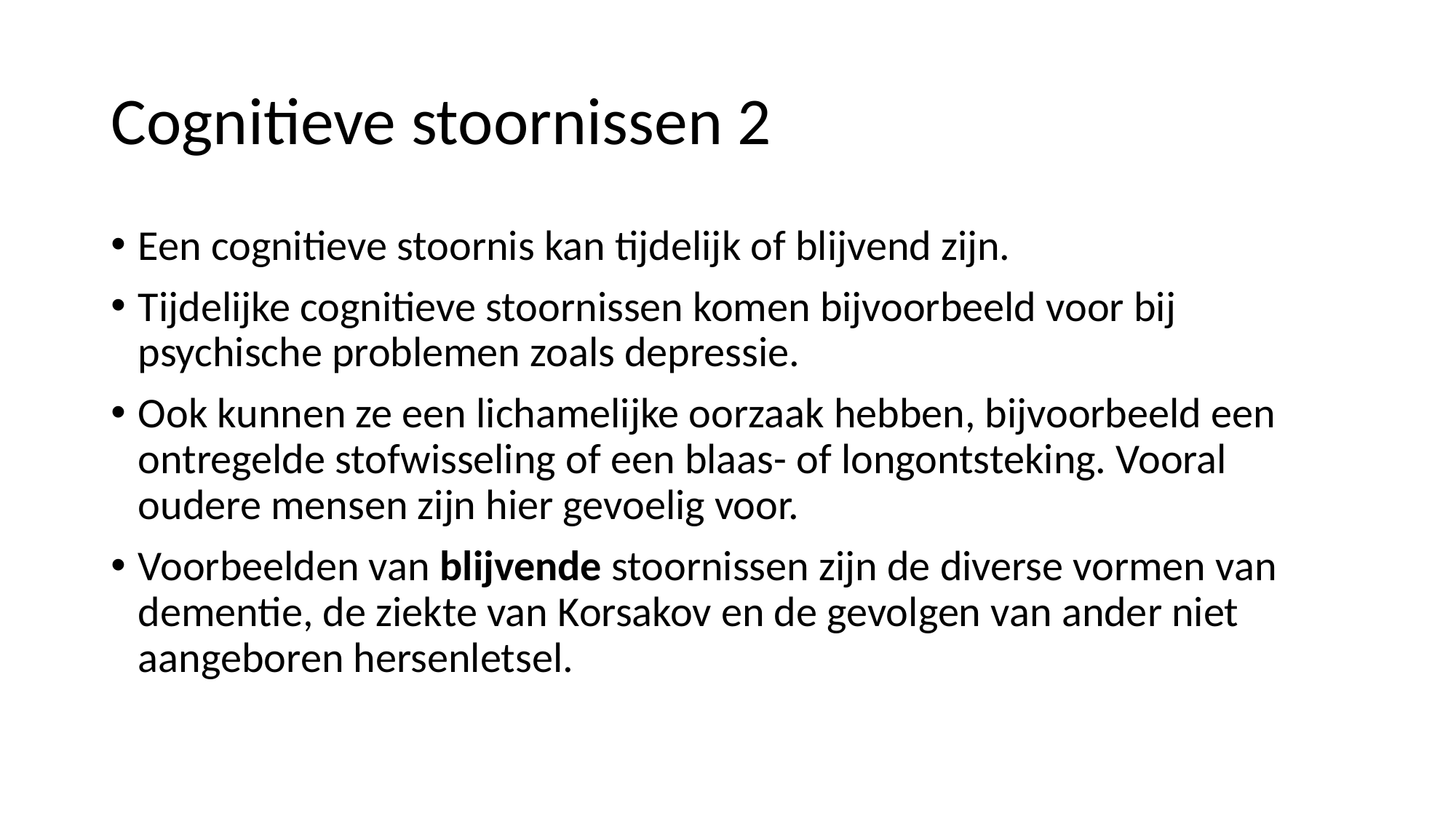

# Cognitieve stoornissen 2
Een cognitieve stoornis kan tijdelijk of blijvend zijn.
Tijdelijke cognitieve stoornissen komen bijvoorbeeld voor bij psychische problemen zoals depressie.
Ook kunnen ze een lichamelijke oorzaak hebben, bijvoorbeeld een ontregelde stofwisseling of een blaas- of longontsteking. Vooral oudere mensen zijn hier gevoelig voor.
Voorbeelden van blijvende stoornissen zijn de diverse vormen van dementie, de ziekte van Korsakov en de gevolgen van ander niet aangeboren hersenletsel.